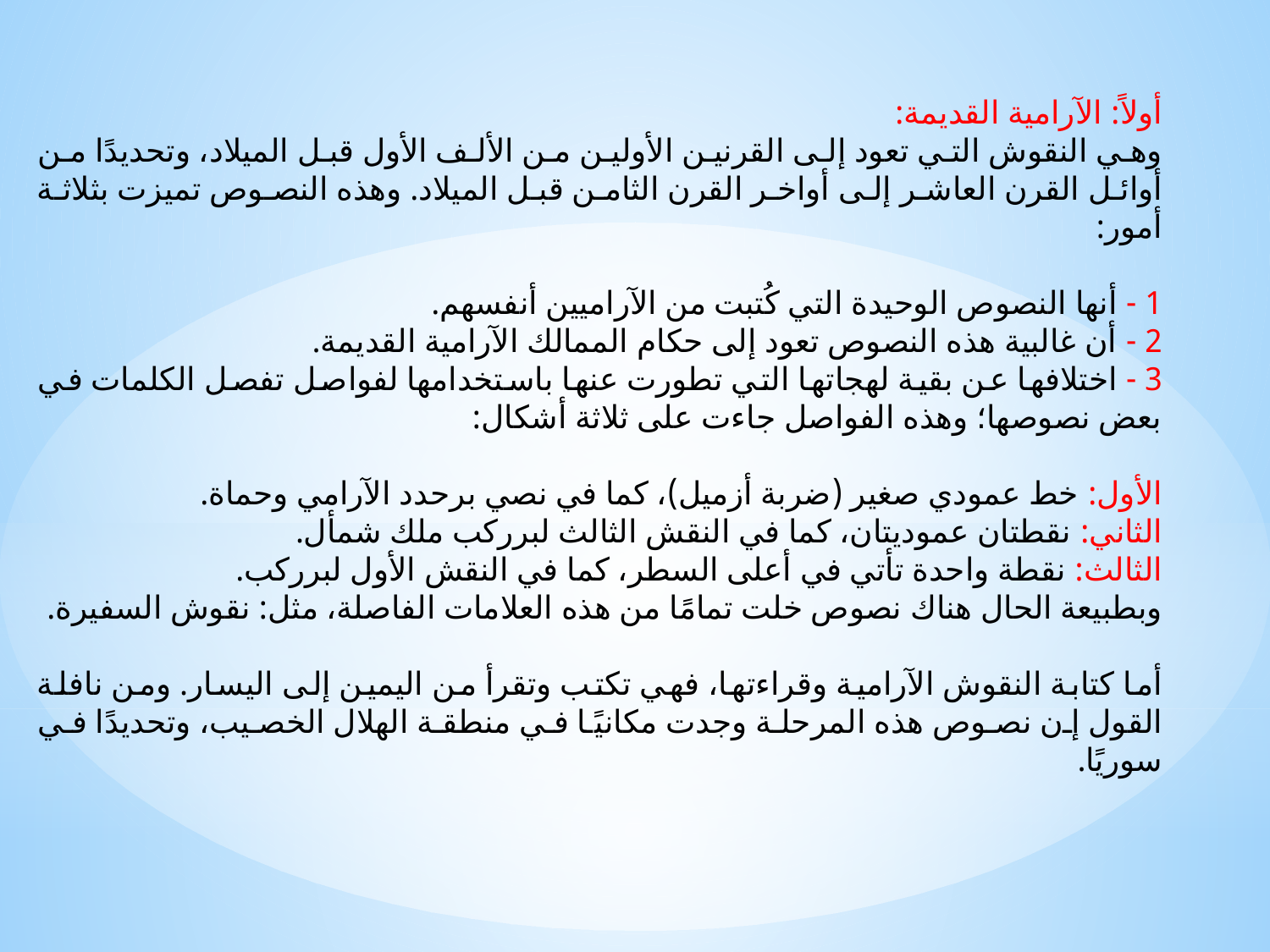

أولاً: الآرامية القديمة:
وهي النقوش التي تعود إلى القرنين الأولين من الألف الأول قبل الميلاد، وتحديدًا من أوائل القرن العاشر إلى أواخر القرن الثامن قبل الميلاد. وهذه النصوص تميزت بثلاثة أمور:

1 - أنها النصوص الوحيدة التي كُتبت من الآراميين أنفسهم.
2 - أن غالبية هذه النصوص تعود إلى حكام الممالك الآرامية القديمة.
3 - اختلافها عن بقية لهجاتها التي تطورت عنها باستخدامها لفواصل تفصل الكلمات في بعض نصوصها؛ وهذه الفواصل جاءت على ثلاثة أشكال:

الأول: خط عمودي صغير (ضربة أزميل)، كما في نصي برحدد الآرامي وحماة.
الثاني: نقطتان عموديتان، كما في النقش الثالث لبرركب ملك شمأل.
الثالث: نقطة واحدة تأتي في أعلى السطر، كما في النقش الأول لبرركب.
وبطبيعة الحال هناك نصوص خلت تمامًا من هذه العلامات الفاصلة، مثل: نقوش السفيرة.

أما كتابة النقوش الآرامية وقراءتها، فهي تكتب وتقرأ من اليمين إلى اليسار. ومن نافلة القول إن نصوص هذه المرحلة وجدت مكانيًا في منطقة الهلال الخصيب، وتحديدًا في سوريًا.